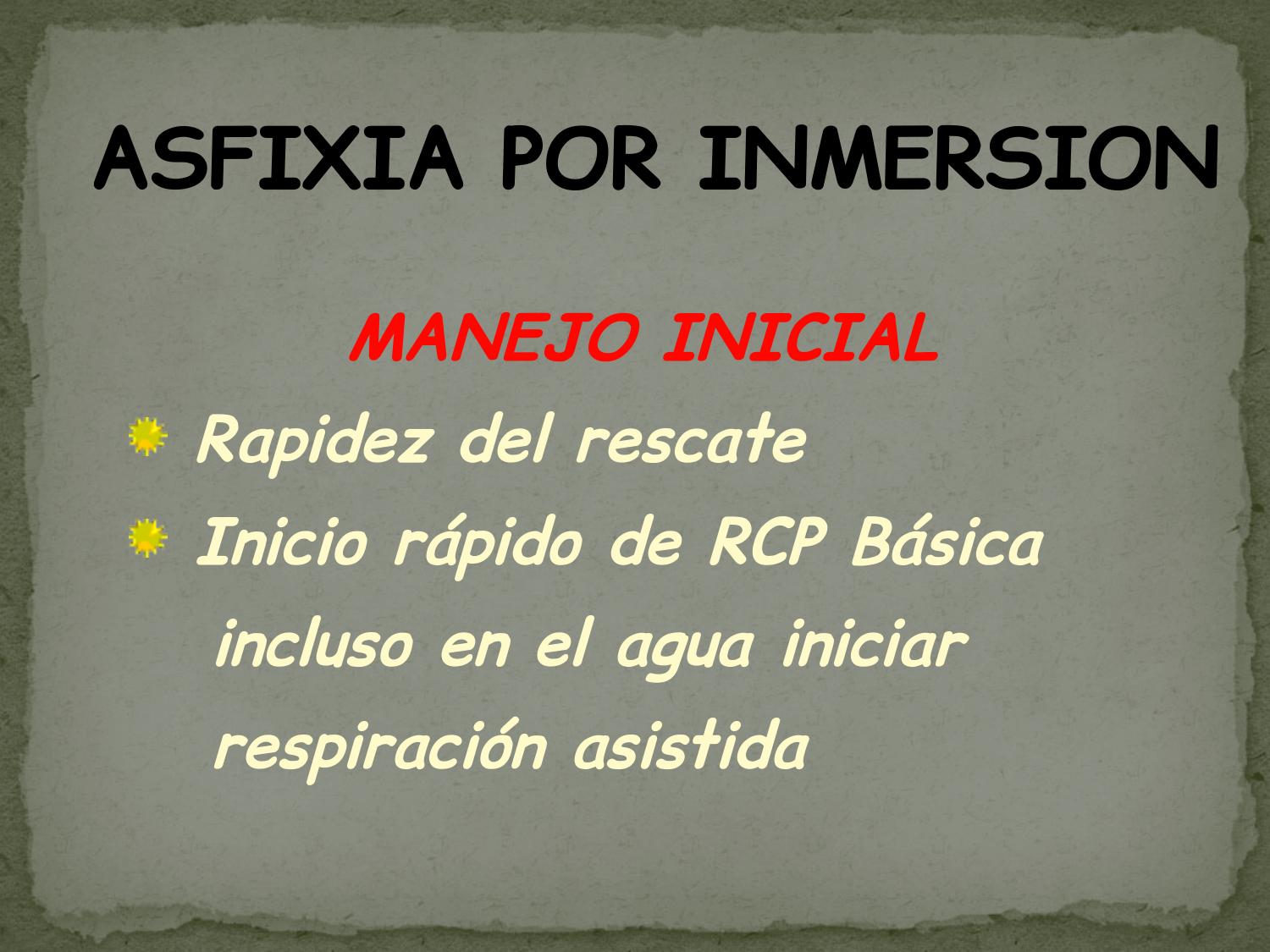

# ASFIXIA POR INMERSION
MANEJO INICIAL
 Rapidez del rescate
 Inicio rápido de RCP Básica
   incluso en el agua iniciar
   respiración asistida